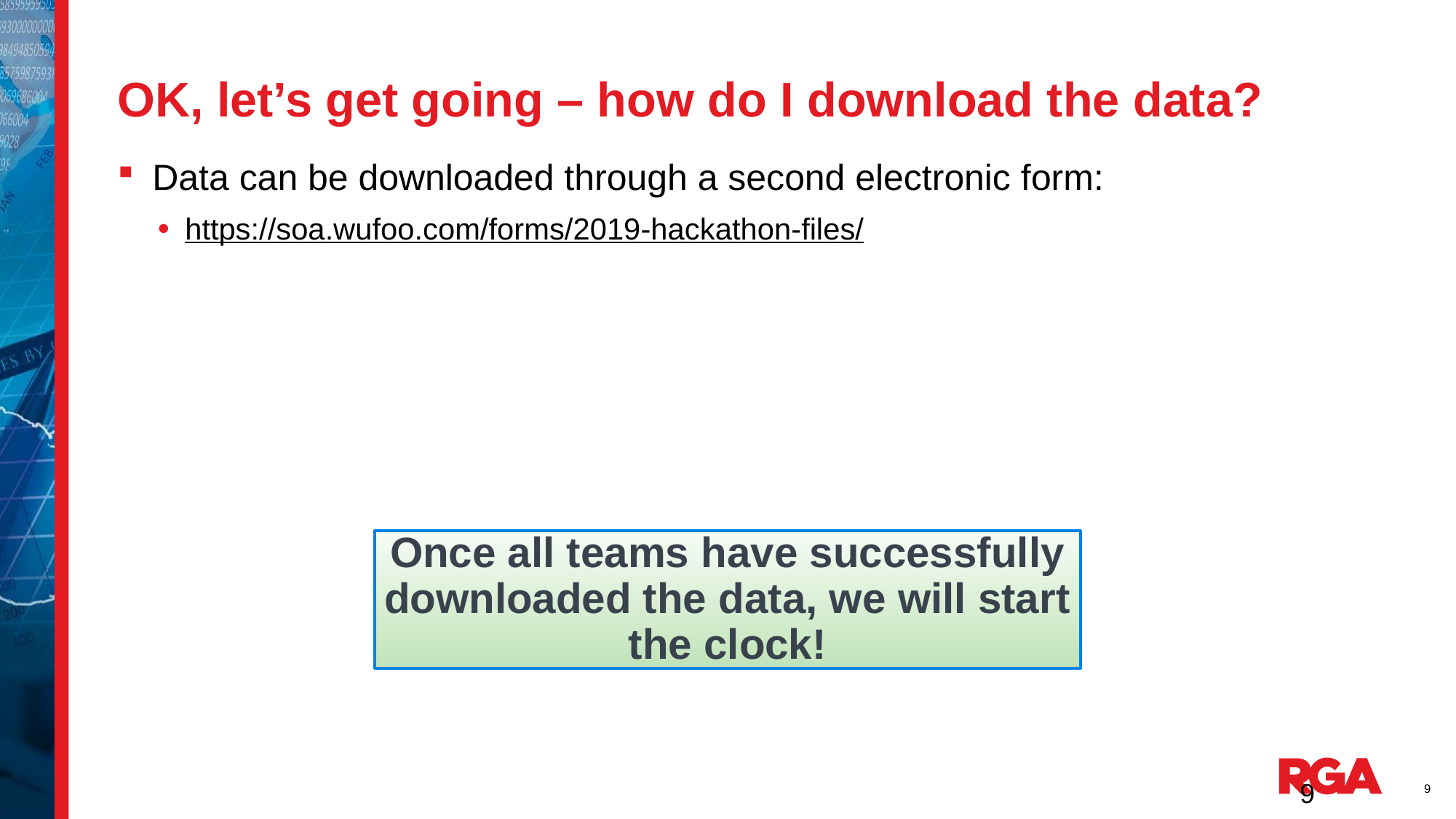

# OK, let’s get going – how do I download the data?
Data can be downloaded through a second electronic form:
https://soa.wufoo.com/forms/2019-hackathon-files/
Once all teams have successfully downloaded the data, we will start the clock!
9